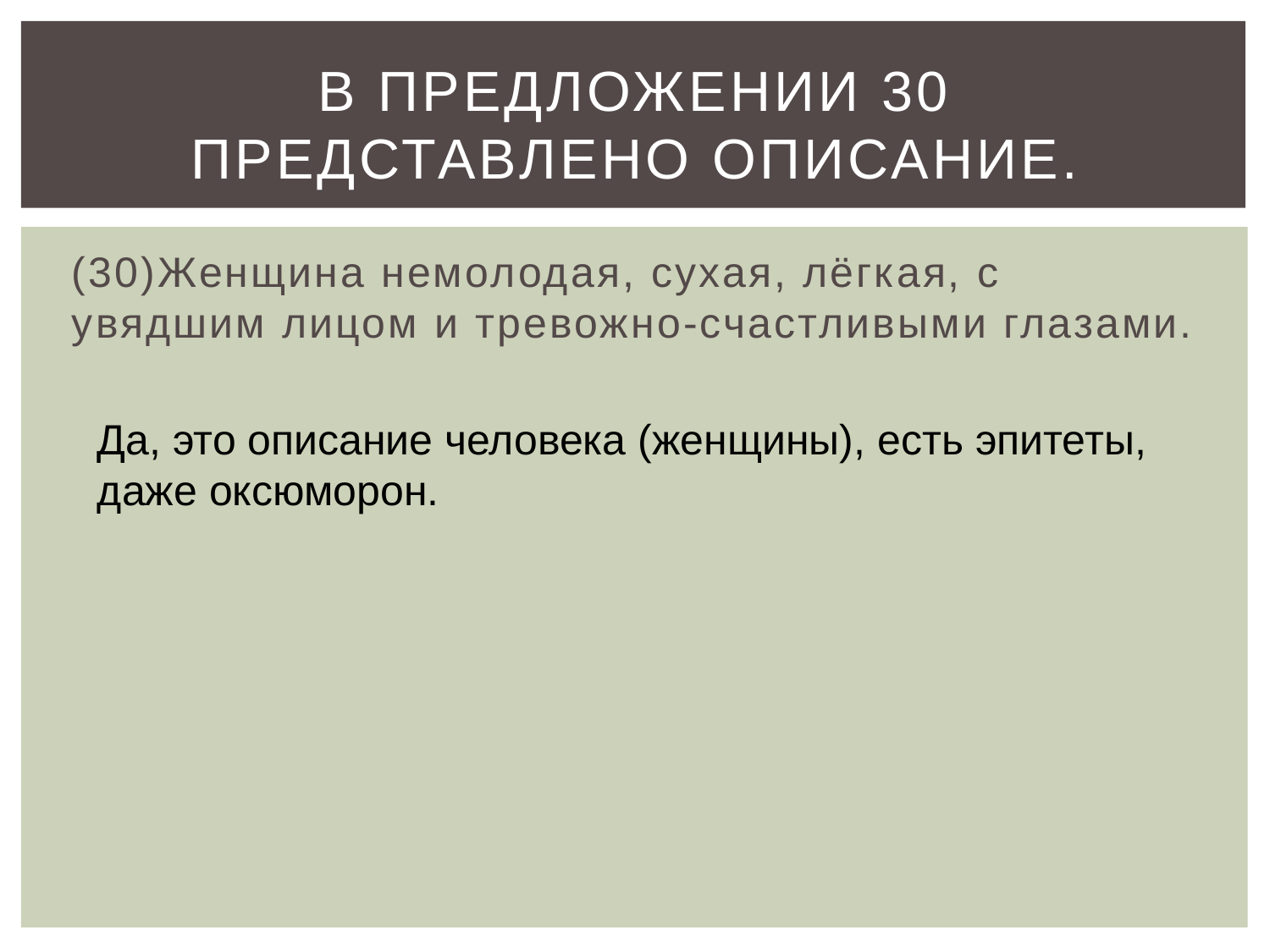

# В предложении 30 представлено описание.
(30)Женщина немолодая, сухая, лёгкая, с увядшим лицом и тревожно-счастливыми глазами.
Да, это описание человека (женщины), есть эпитеты, даже оксюморон.